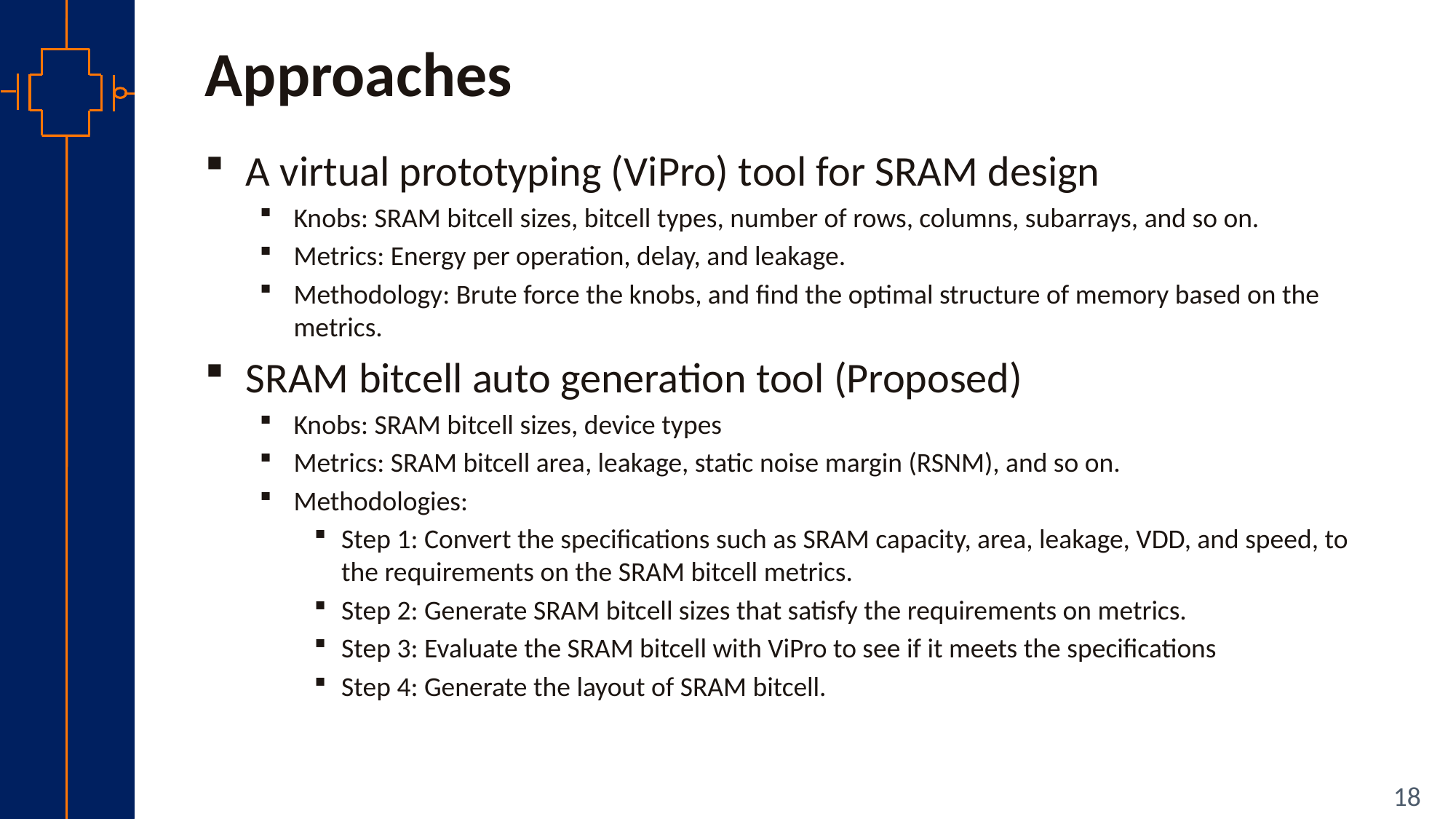

# Approaches
A virtual prototyping (ViPro) tool for SRAM design
Knobs: SRAM bitcell sizes, bitcell types, number of rows, columns, subarrays, and so on.
Metrics: Energy per operation, delay, and leakage.
Methodology: Brute force the knobs, and find the optimal structure of memory based on the metrics.
SRAM bitcell auto generation tool (Proposed)
Knobs: SRAM bitcell sizes, device types
Metrics: SRAM bitcell area, leakage, static noise margin (RSNM), and so on.
Methodologies:
Step 1: Convert the specifications such as SRAM capacity, area, leakage, VDD, and speed, to the requirements on the SRAM bitcell metrics.
Step 2: Generate SRAM bitcell sizes that satisfy the requirements on metrics.
Step 3: Evaluate the SRAM bitcell with ViPro to see if it meets the specifications
Step 4: Generate the layout of SRAM bitcell.

18